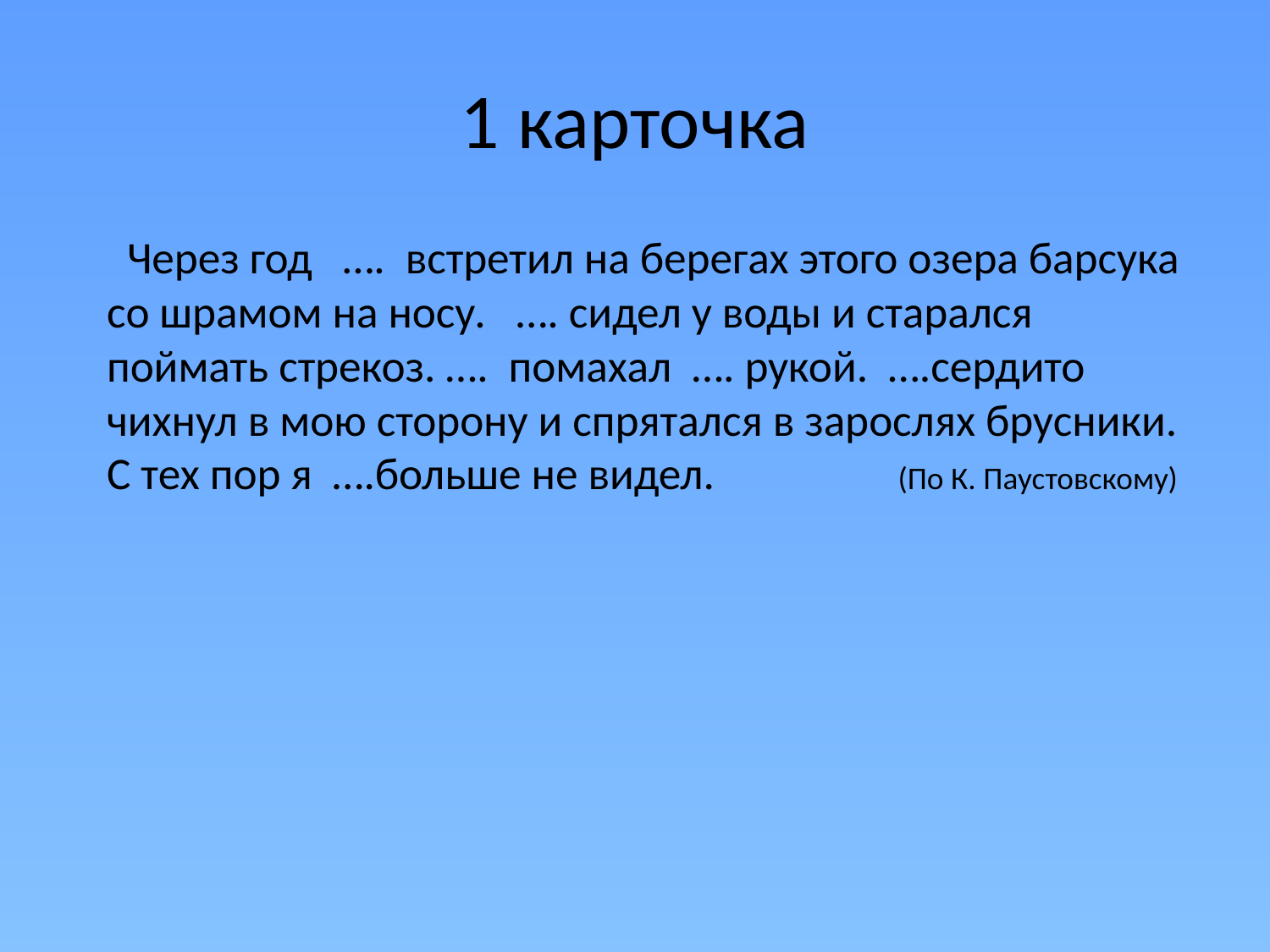

# 1 карточка
     Через год   ….  встретил на берегах этого озера барсука со шрамом на носу.   …. сидел у воды и старался поймать стрекоз. ….  помахал  …. рукой.  ….сердито чихнул в мою сторону и спрятался в зарослях брусники. С тех пор я  ….больше не видел.                  (По К. Паустовскому)